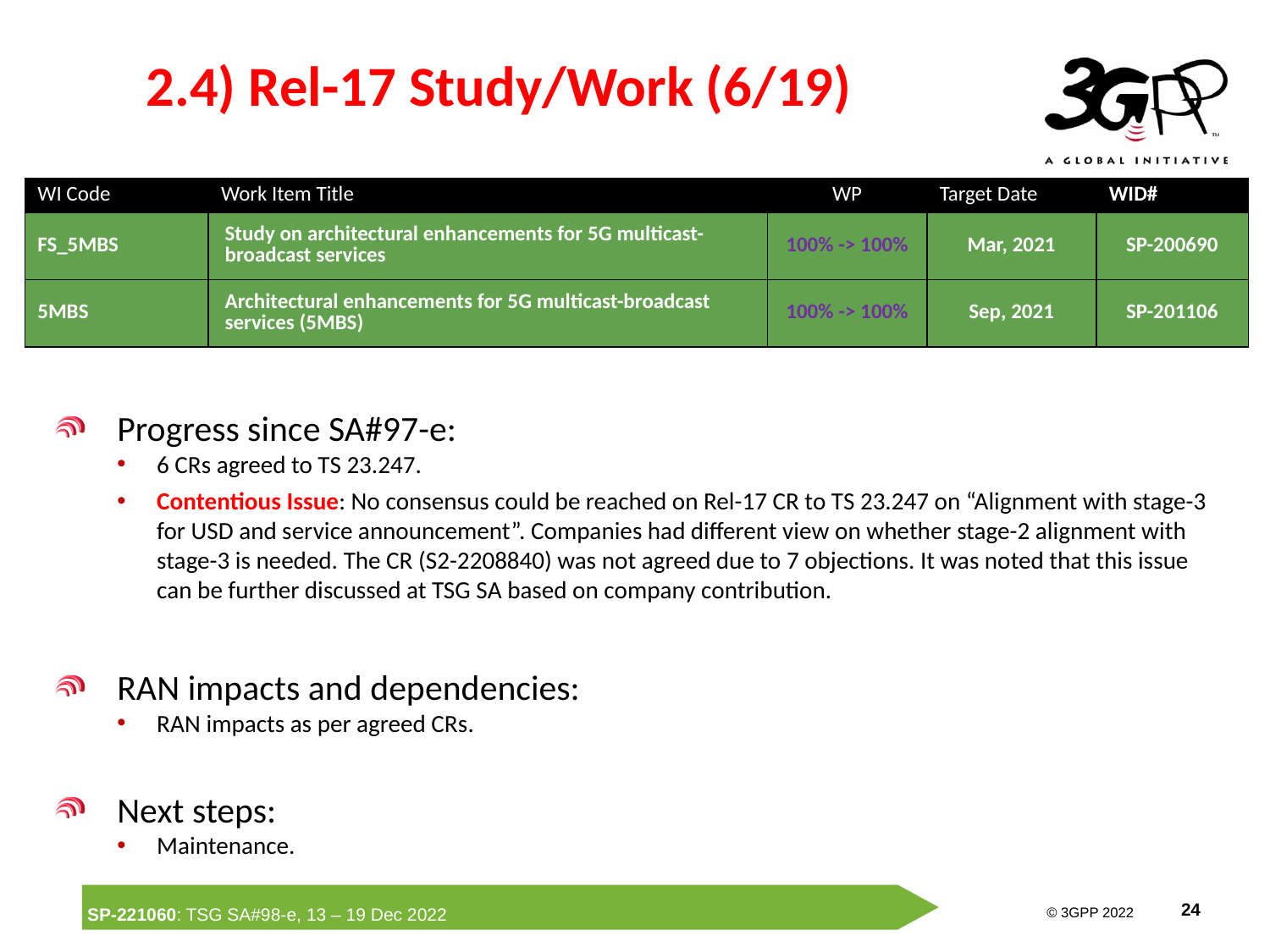

# 2.4) Rel-17 Study/Work (6/19)
| WI Code | Work Item Title | WP | Target Date | WID# |
| --- | --- | --- | --- | --- |
| FS\_5MBS | Study on architectural enhancements for 5G multicast-broadcast services | 100% -> 100% | Mar, 2021 | SP-200690 |
| 5MBS | Architectural enhancements for 5G multicast-broadcast services (5MBS) | 100% -> 100% | Sep, 2021 | SP-201106 |
Progress since SA#97-e:
6 CRs agreed to TS 23.247.
Contentious Issue: No consensus could be reached on Rel-17 CR to TS 23.247 on “Alignment with stage-3 for USD and service announcement”. Companies had different view on whether stage-2 alignment with stage-3 is needed. The CR (S2-2208840) was not agreed due to 7 objections. It was noted that this issue can be further discussed at TSG SA based on company contribution.

RAN impacts and dependencies:
RAN impacts as per agreed CRs.

Next steps:
Maintenance.